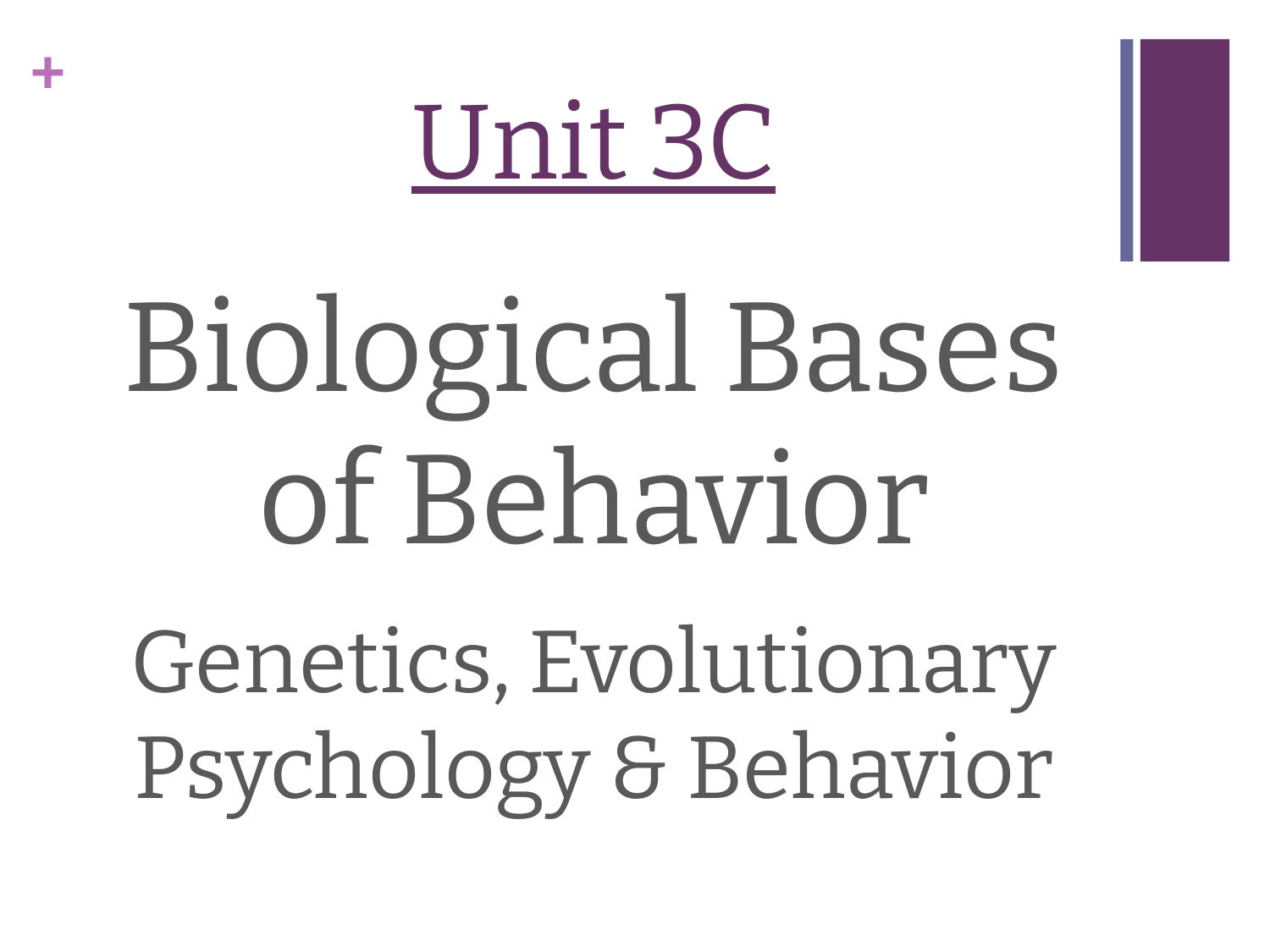

# Unit 3C
Biological Bases of Behavior
Genetics, Evolutionary Psychology & Behavior